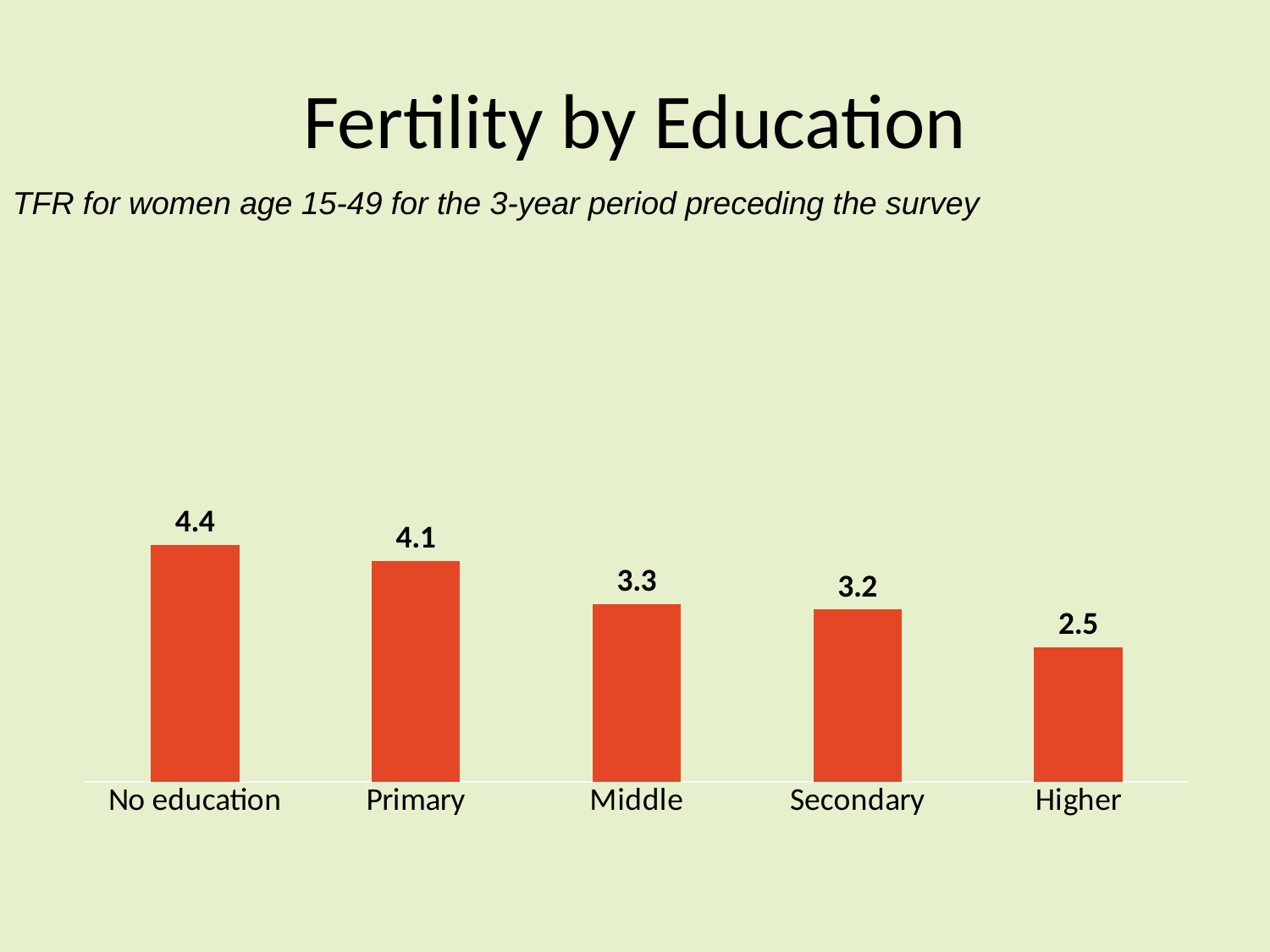

# Fertility by Education
TFR for women age 15-49 for the 3-year period preceding the survey

### Chart

| Category | Series 1 |
|---|---|
| No education | 4.4 |
| Primary | 4.1 |
| Middle | 3.3 |
| Secondary | 3.2 |
| Higher | 2.5 |